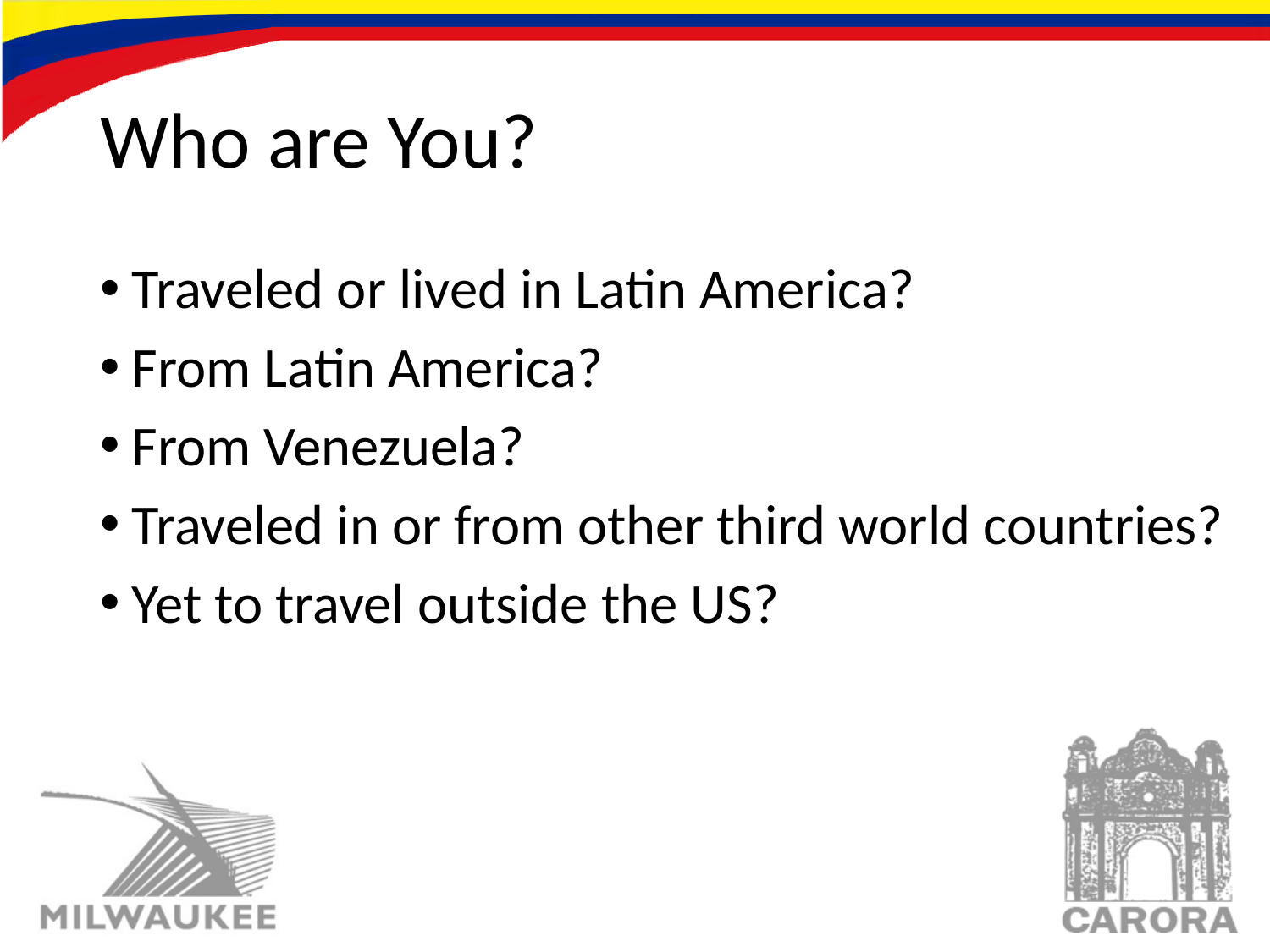

# Who are You?
Traveled or lived in Latin America?
From Latin America?
From Venezuela?
Traveled in or from other third world countries?
Yet to travel outside the US?